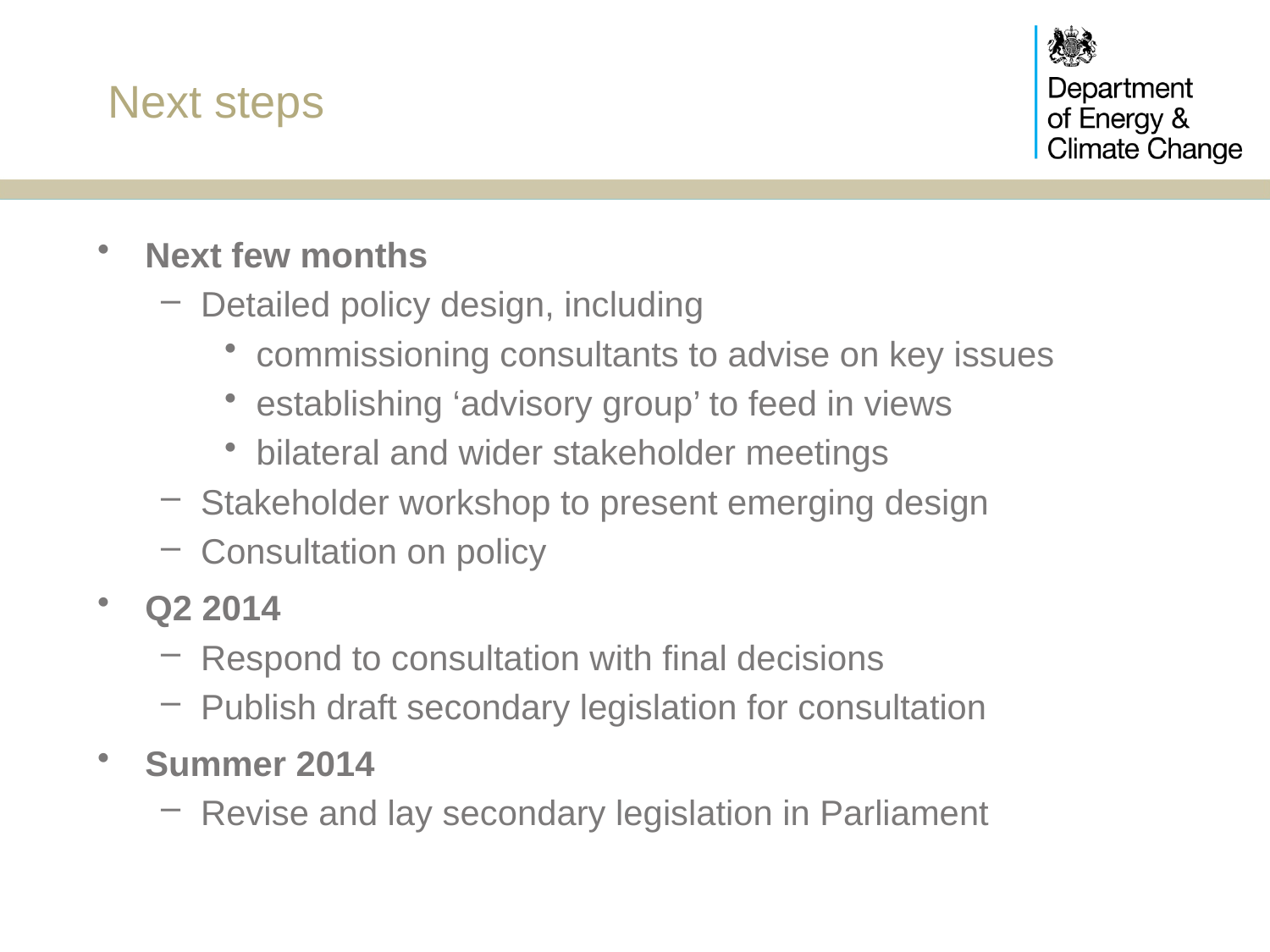

# Next steps
Next few months
Detailed policy design, including
commissioning consultants to advise on key issues
establishing ‘advisory group’ to feed in views
bilateral and wider stakeholder meetings
Stakeholder workshop to present emerging design
Consultation on policy
Q2 2014
Respond to consultation with final decisions
Publish draft secondary legislation for consultation
Summer 2014
Revise and lay secondary legislation in Parliament